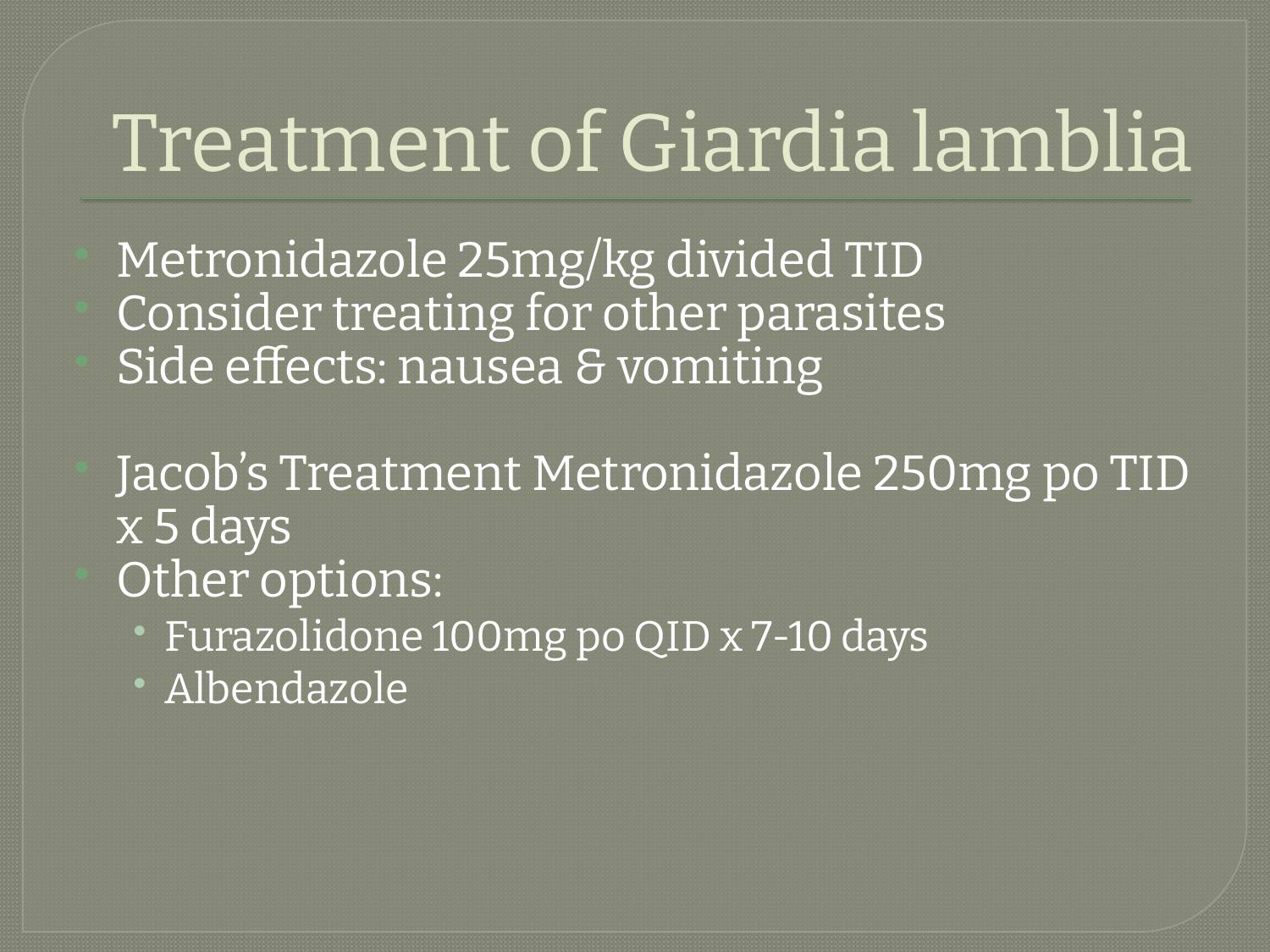

# Treatment of Giardia lamblia
Metronidazole 25mg/kg divided TID
Consider treating for other parasites
Side effects: nausea & vomiting

Jacob’s Treatment Metronidazole 250mg po TID x 5 days
Other options:
Furazolidone 100mg po QID x 7-10 days
Albendazole